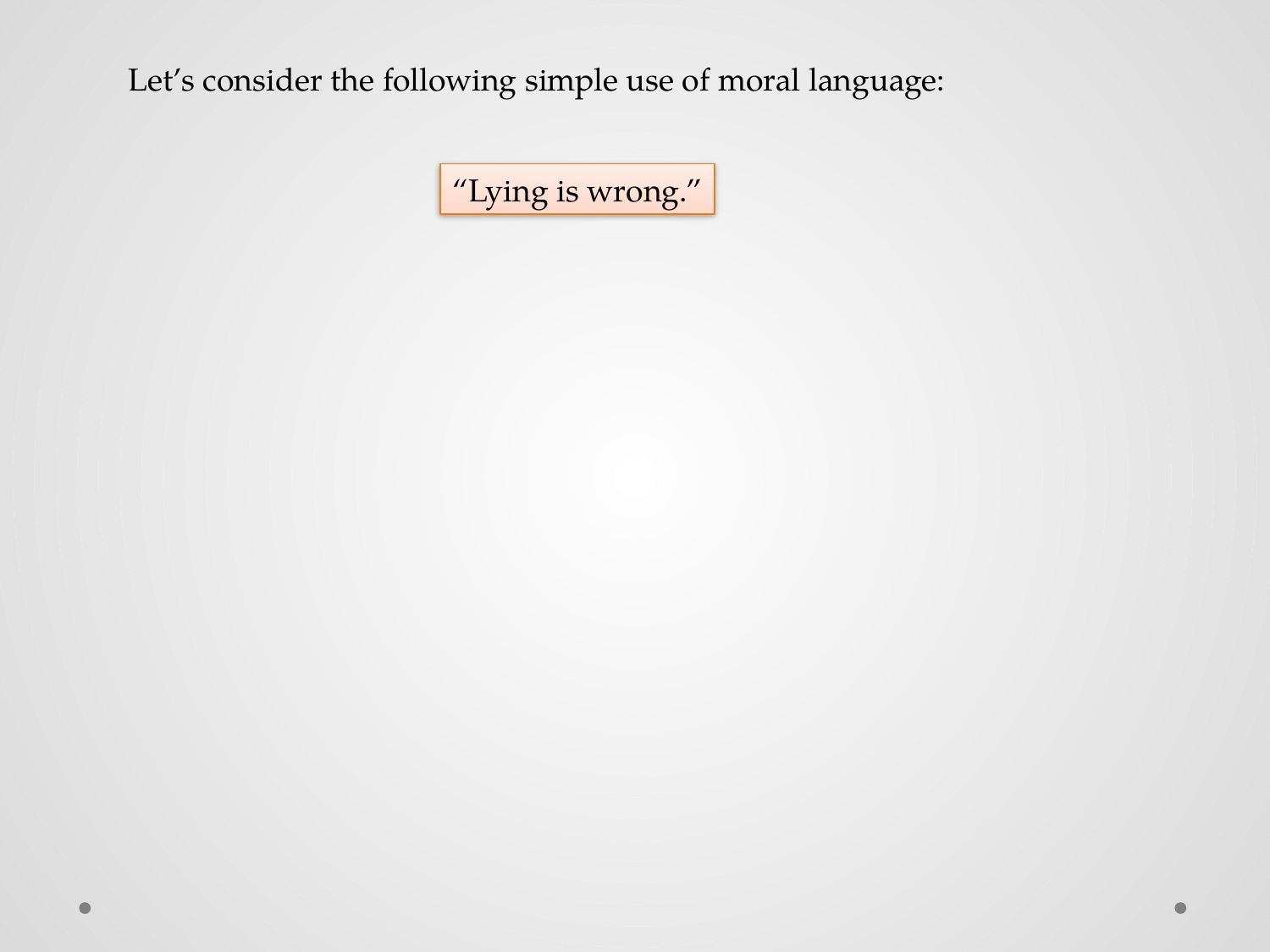

Let’s consider the following simple use of moral language:
“Lying is wrong.”